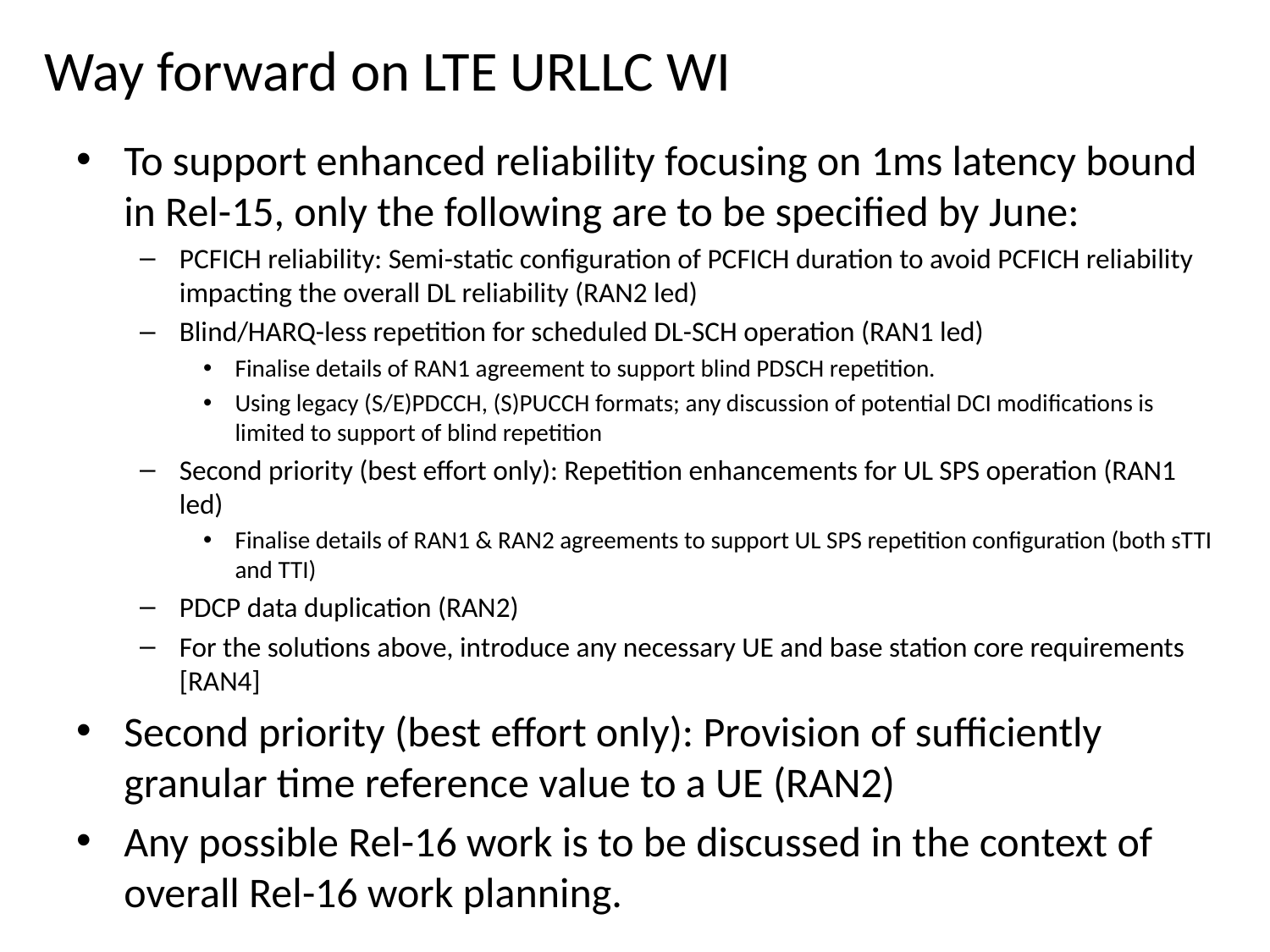

Way forward on LTE URLLC WI

To support enhanced reliability focusing on 1ms latency bound in Rel-15, only the following are to be specified by June:
PCFICH reliability: Semi-static configuration of PCFICH duration to avoid PCFICH reliability impacting the overall DL reliability (RAN2 led)
Blind/HARQ-less repetition for scheduled DL-SCH operation (RAN1 led)
Finalise details of RAN1 agreement to support blind PDSCH repetition.
Using legacy (S/E)PDCCH, (S)PUCCH formats; any discussion of potential DCI modifications is limited to support of blind repetition
Second priority (best effort only): Repetition enhancements for UL SPS operation (RAN1 led)
Finalise details of RAN1 & RAN2 agreements to support UL SPS repetition configuration (both sTTI and TTI)
PDCP data duplication (RAN2)
For the solutions above, introduce any necessary UE and base station core requirements [RAN4]
Second priority (best effort only): Provision of sufficiently granular time reference value to a UE (RAN2)
Any possible Rel-16 work is to be discussed in the context of overall Rel-16 work planning.